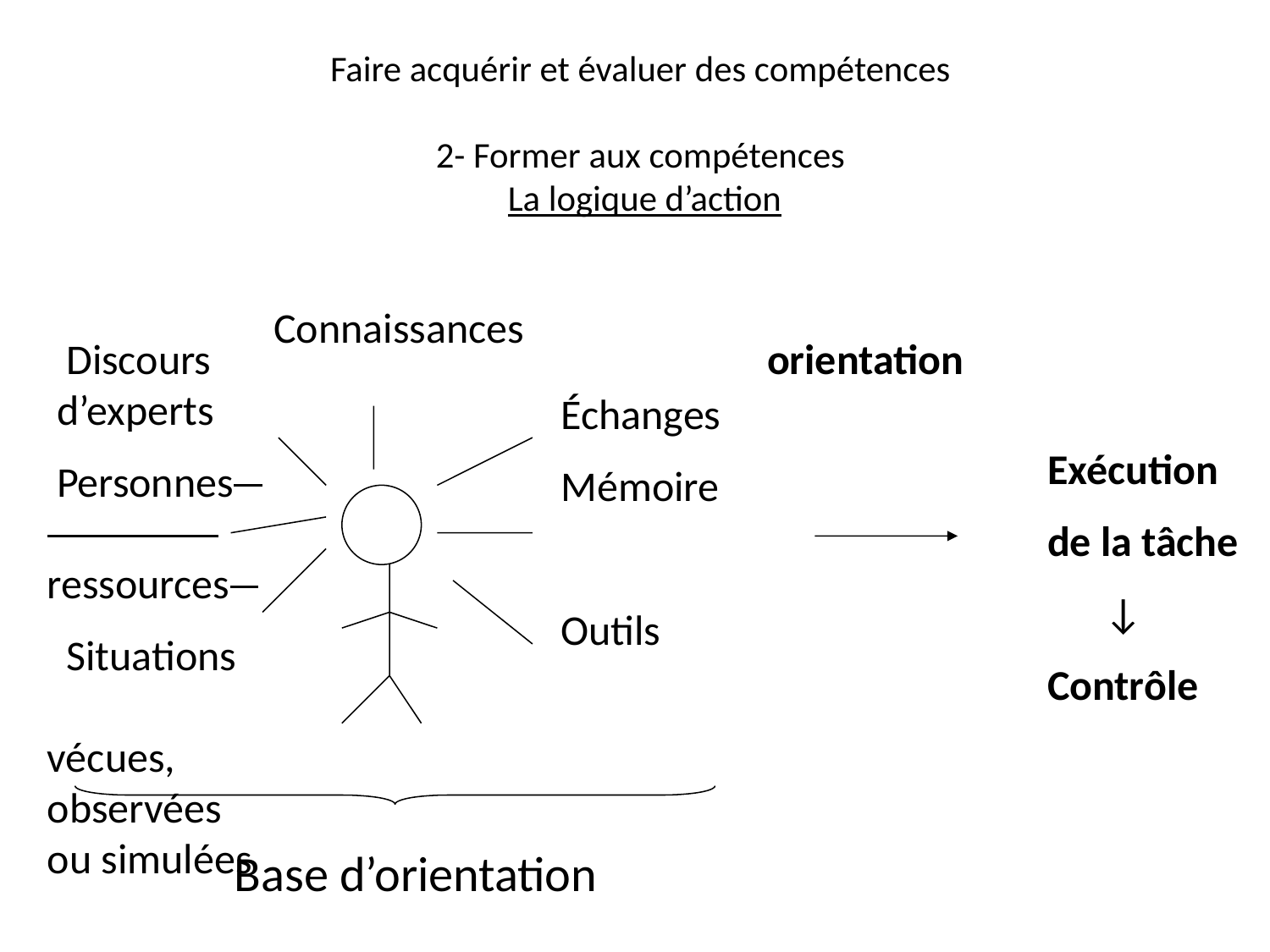

# Faire acquérir et évaluer des compétences 2- Former aux compétences La logique d’action

Connaissances
  Discours       d’experts
 Personnes                       ressources
  Situations                  vécues, observées ou simulées
 orientation

Échanges
Mémoire

Outils

Exécution
de la tâche
      ↓
Contrôle

	Base d’orientation